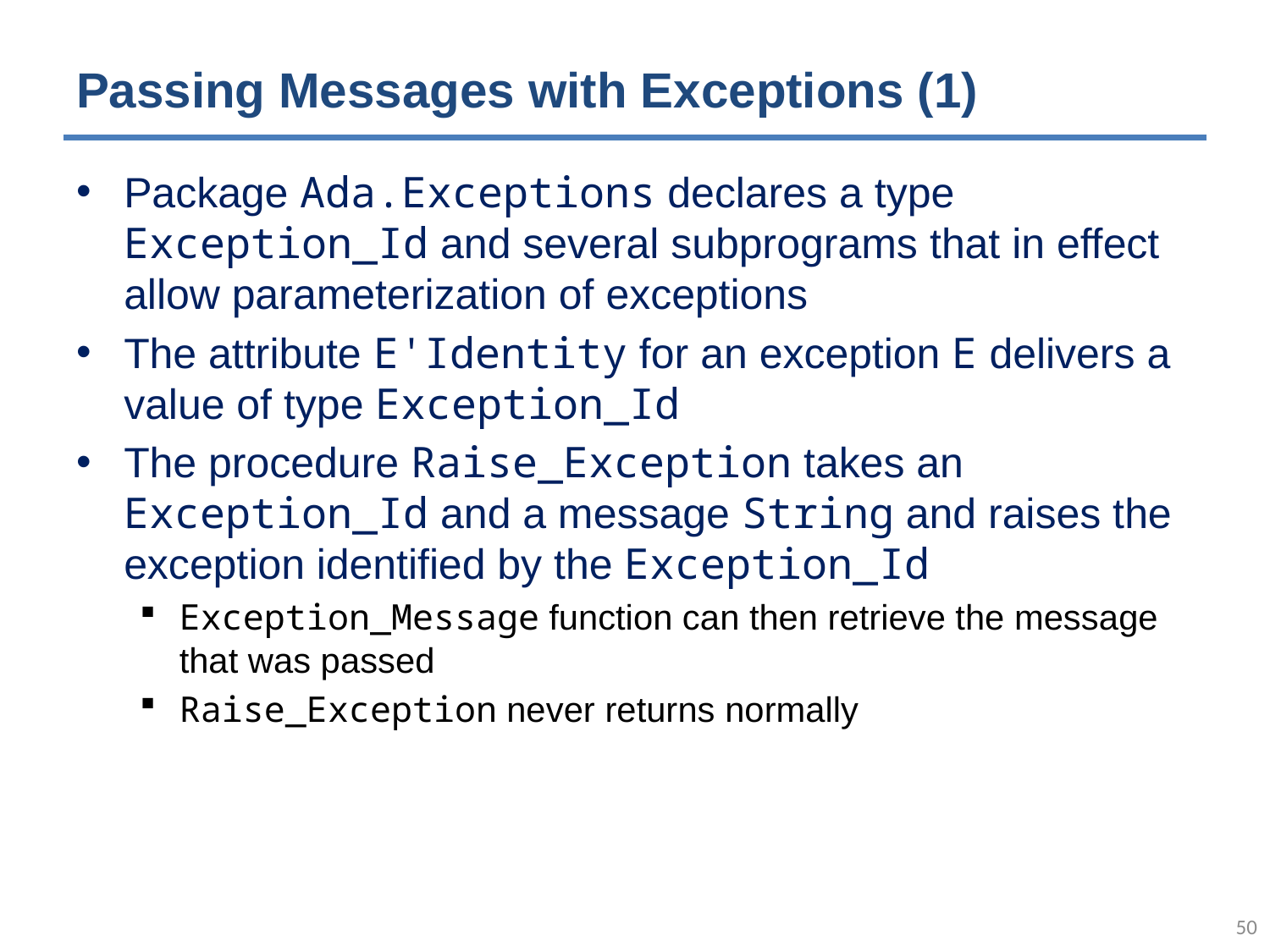

# Passing Messages with Exceptions (1)
Package Ada.Exceptions declares a type Exception_Id and several subprograms that in effect allow parameterization of exceptions
The attribute E'Identity for an exception E delivers a value of type Exception_Id
The procedure Raise_Exception takes an Exception_Id and a message String and raises the exception identified by the Exception_Id
Exception_Message function can then retrieve the message that was passed
Raise_Exception never returns normally

50